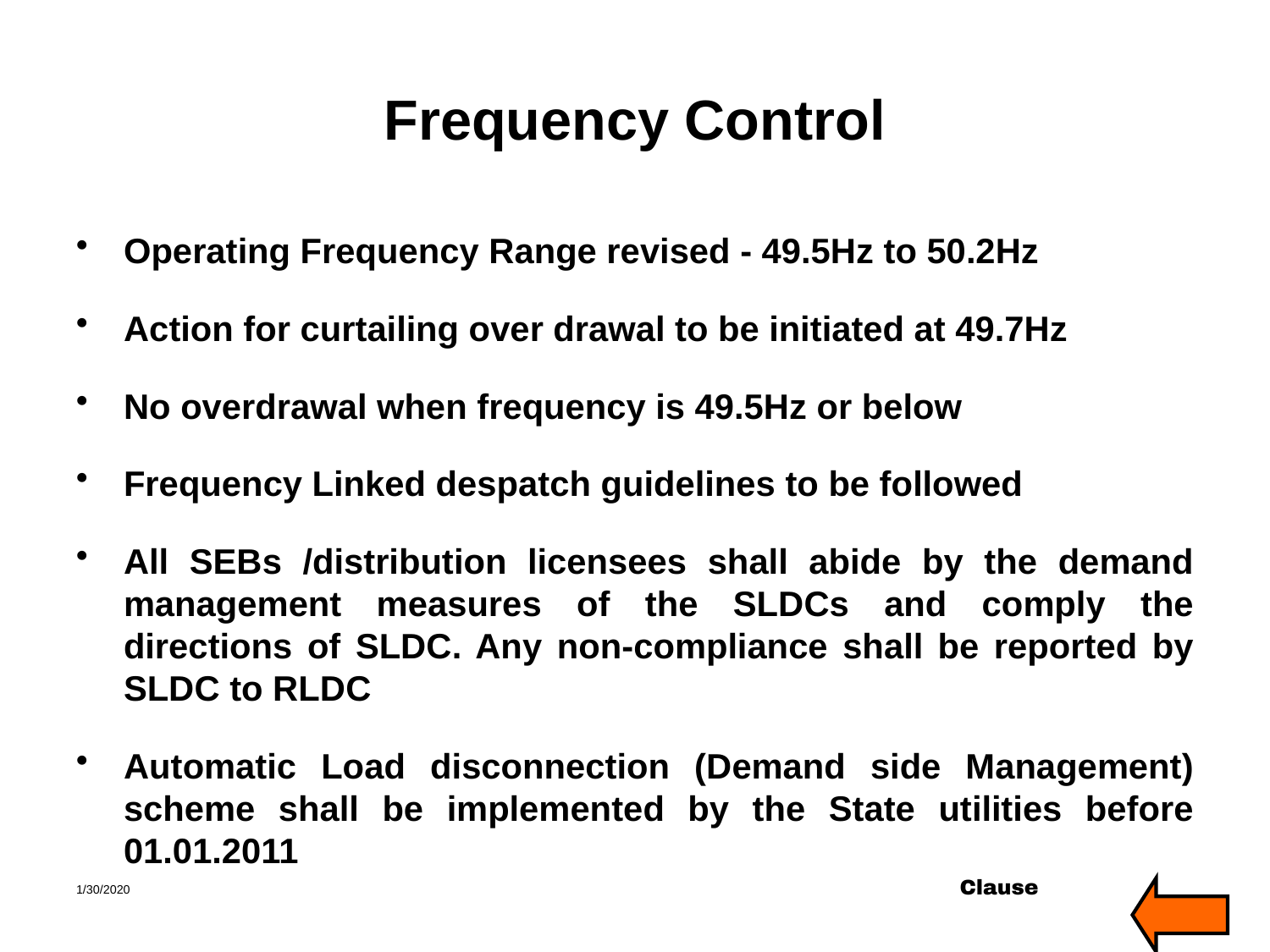

# Frequency Control
Operating Frequency Range revised - 49.5Hz to 50.2Hz
Action for curtailing over drawal to be initiated at 49.7Hz
No overdrawal when frequency is 49.5Hz or below
Frequency Linked despatch guidelines to be followed
All SEBs /distribution licensees shall abide by the demand management measures of the SLDCs and comply the directions of SLDC. Any non-compliance shall be reported by SLDC to RLDC
Automatic Load disconnection (Demand side Management) scheme shall be implemented by the State utilities before 01.01.2011
1/30/2020
Clause